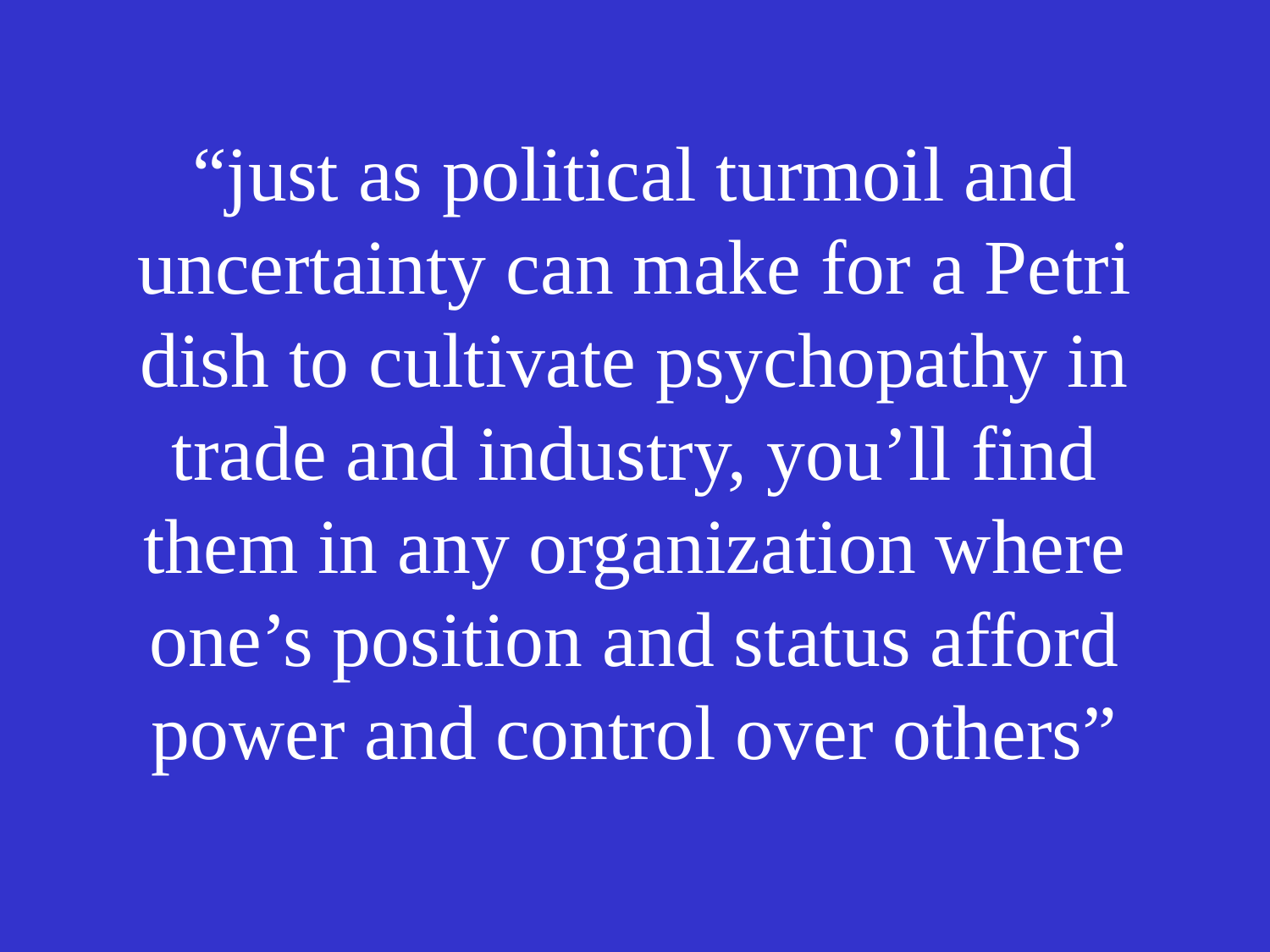

# “just as political turmoil and uncertainty can make for a Petri dish to cultivate psychopathy in trade and industry, you’ll find them in any organization where one’s position and status afford power and control over others”